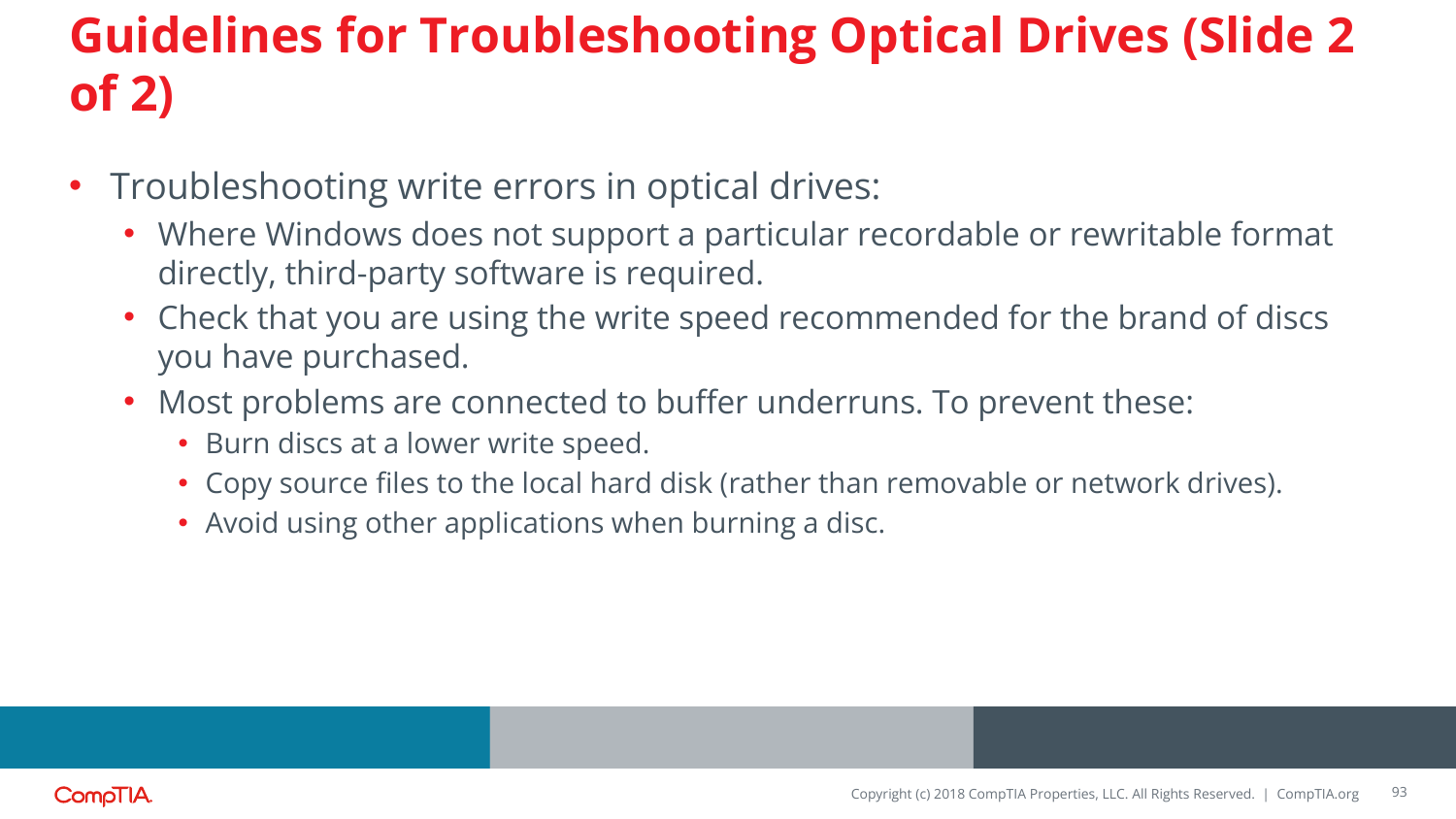

# Guidelines for Troubleshooting Optical Drives (Slide 2 of 2)
Troubleshooting write errors in optical drives:
Where Windows does not support a particular recordable or rewritable format directly, third-party software is required.
Check that you are using the write speed recommended for the brand of discs you have purchased.
Most problems are connected to buffer underruns. To prevent these:
Burn discs at a lower write speed.
Copy source files to the local hard disk (rather than removable or network drives).
Avoid using other applications when burning a disc.
93